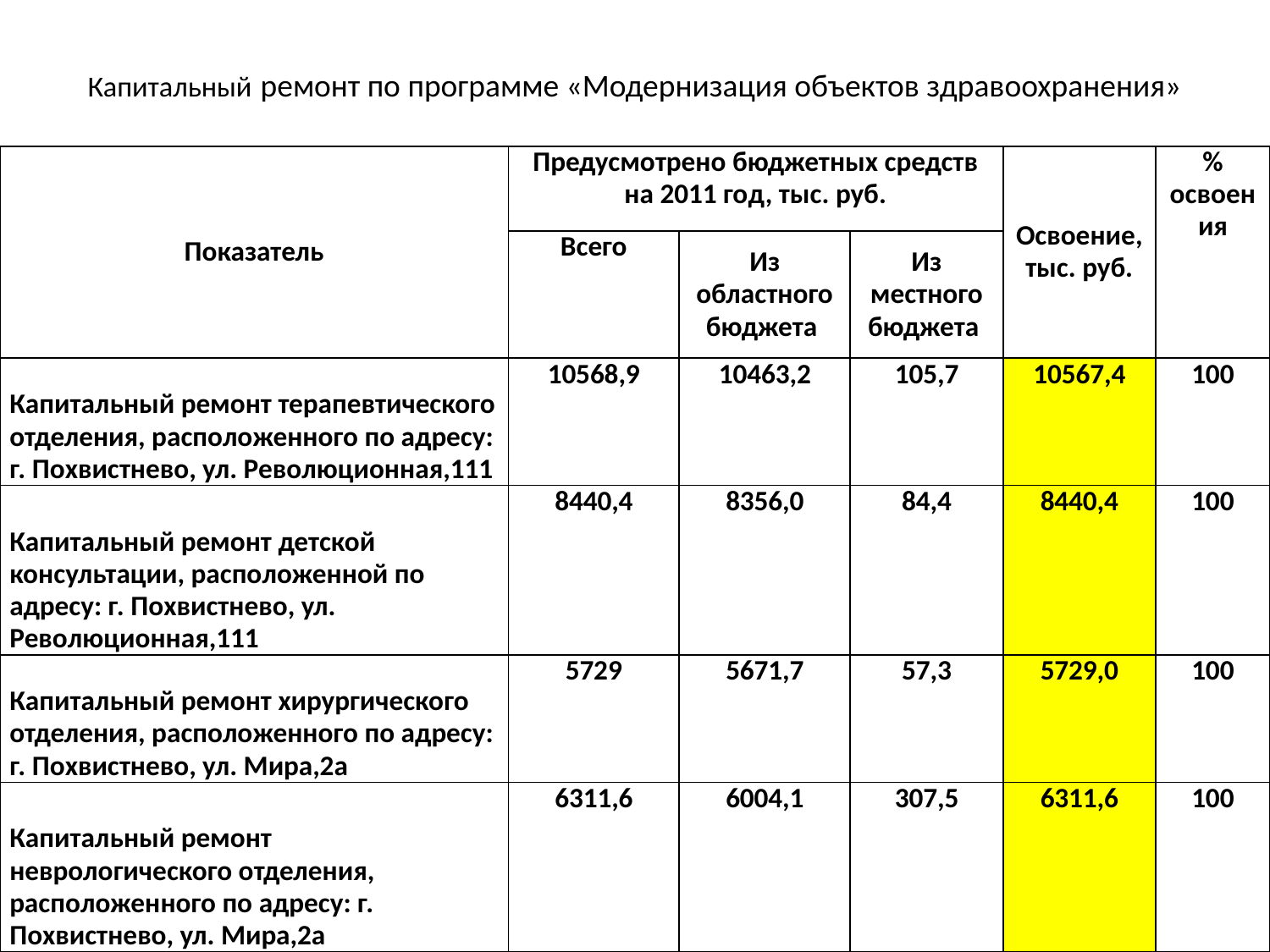

# Капитальный ремонт по программе «Модернизация объектов здравоохранения»
| Показатель | Предусмотрено бюджетных средств на 2011 год, тыс. руб. |  |  | Освоение, тыс. руб. | % освоения |
| --- | --- | --- | --- | --- | --- |
|  | Всего | Из областного бюджета | Из местного бюджета |  |  |
| Капитальный ремонт терапевтического отделения, расположенного по адресу: г. Похвистнево, ул. Революционная,111 | 10568,9 | 10463,2 | 105,7 | 10567,4 | 100 |
| Капитальный ремонт детской консультации, расположенной по адресу: г. Похвистнево, ул. Революционная,111 | 8440,4 | 8356,0 | 84,4 | 8440,4 | 100 |
| Капитальный ремонт хирургического отделения, расположенного по адресу: г. Похвистнево, ул. Мира,2а | 5729 | 5671,7 | 57,3 | 5729,0 | 100 |
| Капитальный ремонт неврологического отделения, расположенного по адресу: г. Похвистнево, ул. Мира,2а | 6311,6 | 6004,1 | 307,5 | 6311,6 | 100 |